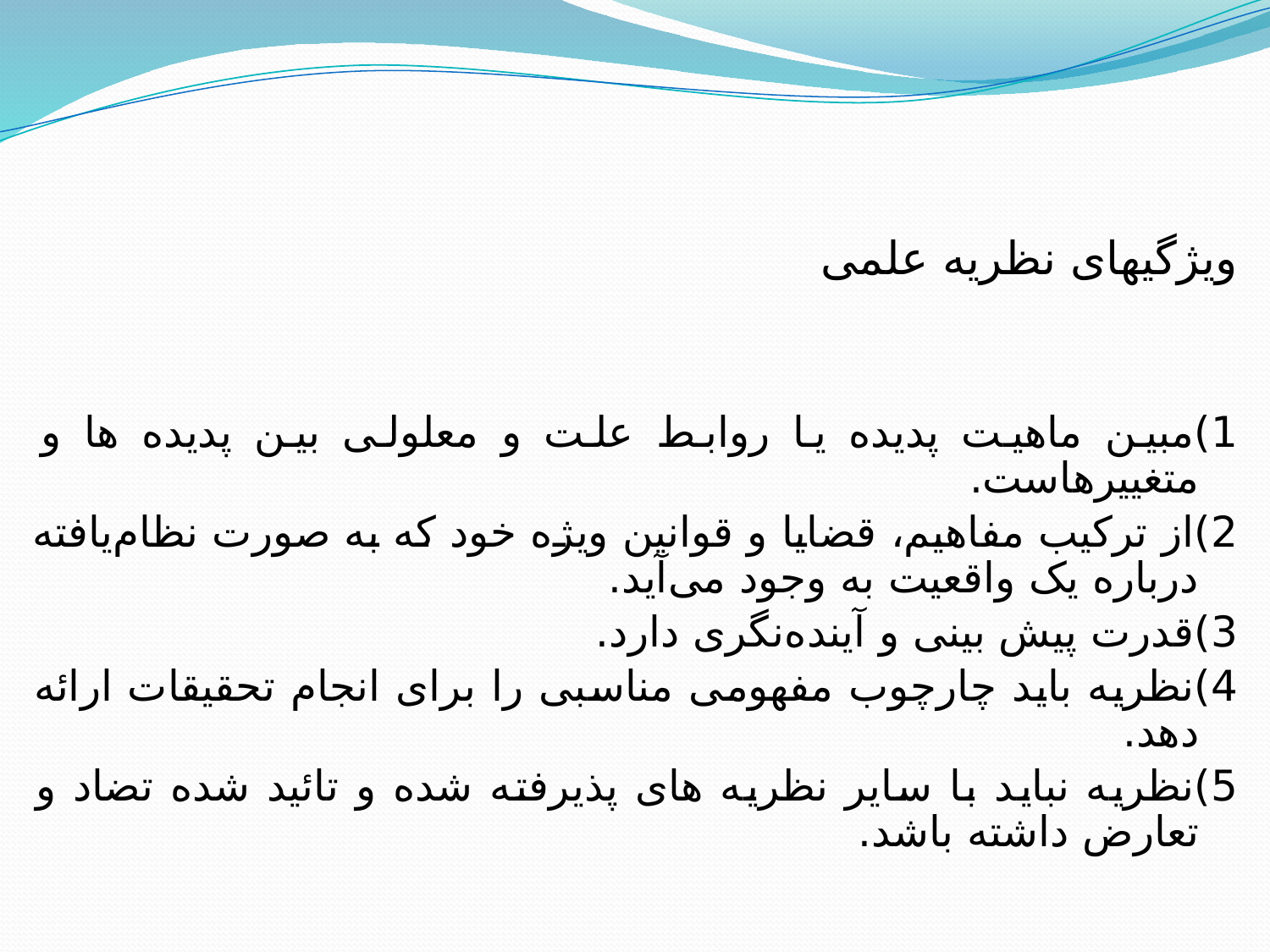

#

ویژگیهای نظریه علمی

1)مبین ماهیت پدیده یا روابط علت و معلولی بین پدیده ها و متغییرهاست.
2)از ترکیب مفاهیم، قضایا و قوانین ویژه خود که به صورت نظام‌یافته درباره یک واقعیت به وجود می‌آید.
3)قدرت پیش بینی و آینده‌نگری دارد.
4)نظریه باید چارچوب مفهومی مناسبی را برای انجام تحقیقات ارائه دهد.
5)نظریه نباید با سایر نظریه های پذیرفته شده و تائید شده تضاد و تعارض داشته باشد.